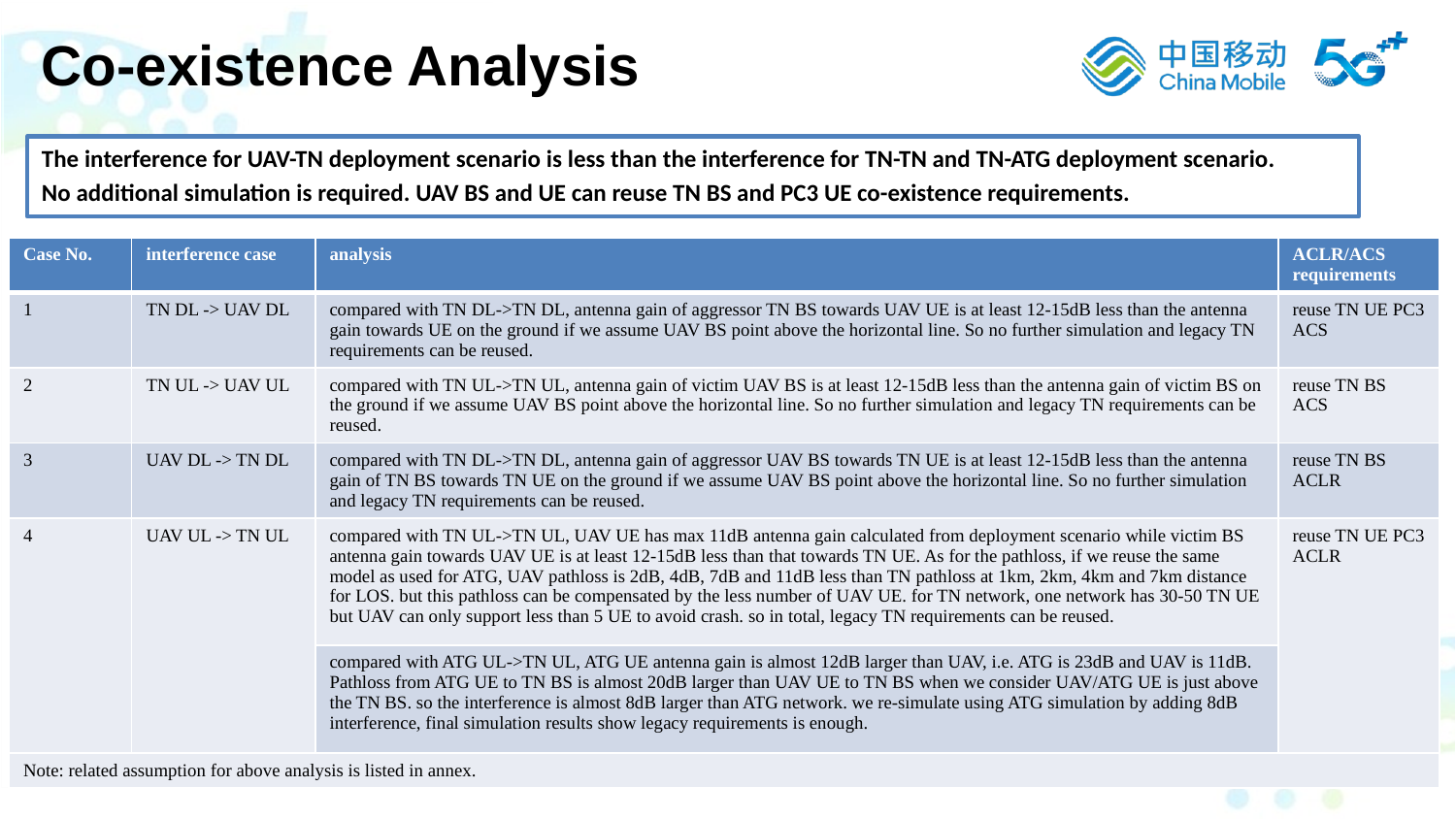

Co-existence Analysis

The interference for UAV-TN deployment scenario is less than the interference for TN-TN and TN-ATG deployment scenario.
No additional simulation is required. UAV BS and UE can reuse TN BS and PC3 UE co-existence requirements.
| Case No. | interference case | analysis | ACLR/ACS requirements |
| --- | --- | --- | --- |
| 1 | TN DL -> UAV DL | compared with TN DL->TN DL, antenna gain of aggressor TN BS towards UAV UE is at least 12-15dB less than the antenna gain towards UE on the ground if we assume UAV BS point above the horizontal line. So no further simulation and legacy TN requirements can be reused. | reuse TN UE PC3 ACS |
| 2 | TN UL -> UAV UL | compared with TN UL->TN UL, antenna gain of victim UAV BS is at least 12-15dB less than the antenna gain of victim BS on the ground if we assume UAV BS point above the horizontal line. So no further simulation and legacy TN requirements can be reused. | reuse TN BS ACS |
| 3 | UAV DL -> TN DL | compared with TN DL->TN DL, antenna gain of aggressor UAV BS towards TN UE is at least 12-15dB less than the antenna gain of TN BS towards TN UE on the ground if we assume UAV BS point above the horizontal line. So no further simulation and legacy TN requirements can be reused. | reuse TN BS ACLR |
| 4 | UAV UL -> TN UL | compared with TN UL->TN UL, UAV UE has max 11dB antenna gain calculated from deployment scenario while victim BS antenna gain towards UAV UE is at least 12-15dB less than that towards TN UE. As for the pathloss, if we reuse the same model as used for ATG, UAV pathloss is 2dB, 4dB, 7dB and 11dB less than TN pathloss at 1km, 2km, 4km and 7km distance for LOS. but this pathloss can be compensated by the less number of UAV UE. for TN network, one network has 30-50 TN UE but UAV can only support less than 5 UE to avoid crash. so in total, legacy TN requirements can be reused. | reuse TN UE PC3 ACLR |
|  |  | compared with ATG UL->TN UL, ATG UE antenna gain is almost 12dB larger than UAV, i.e. ATG is 23dB and UAV is 11dB. Pathloss from ATG UE to TN BS is almost 20dB larger than UAV UE to TN BS when we consider UAV/ATG UE is just above the TN BS. so the interference is almost 8dB larger than ATG network. we re-simulate using ATG simulation by adding 8dB interference, final simulation results show legacy requirements is enough. |  |
| Note: related assumption for above analysis is listed in annex. |  |  |  |